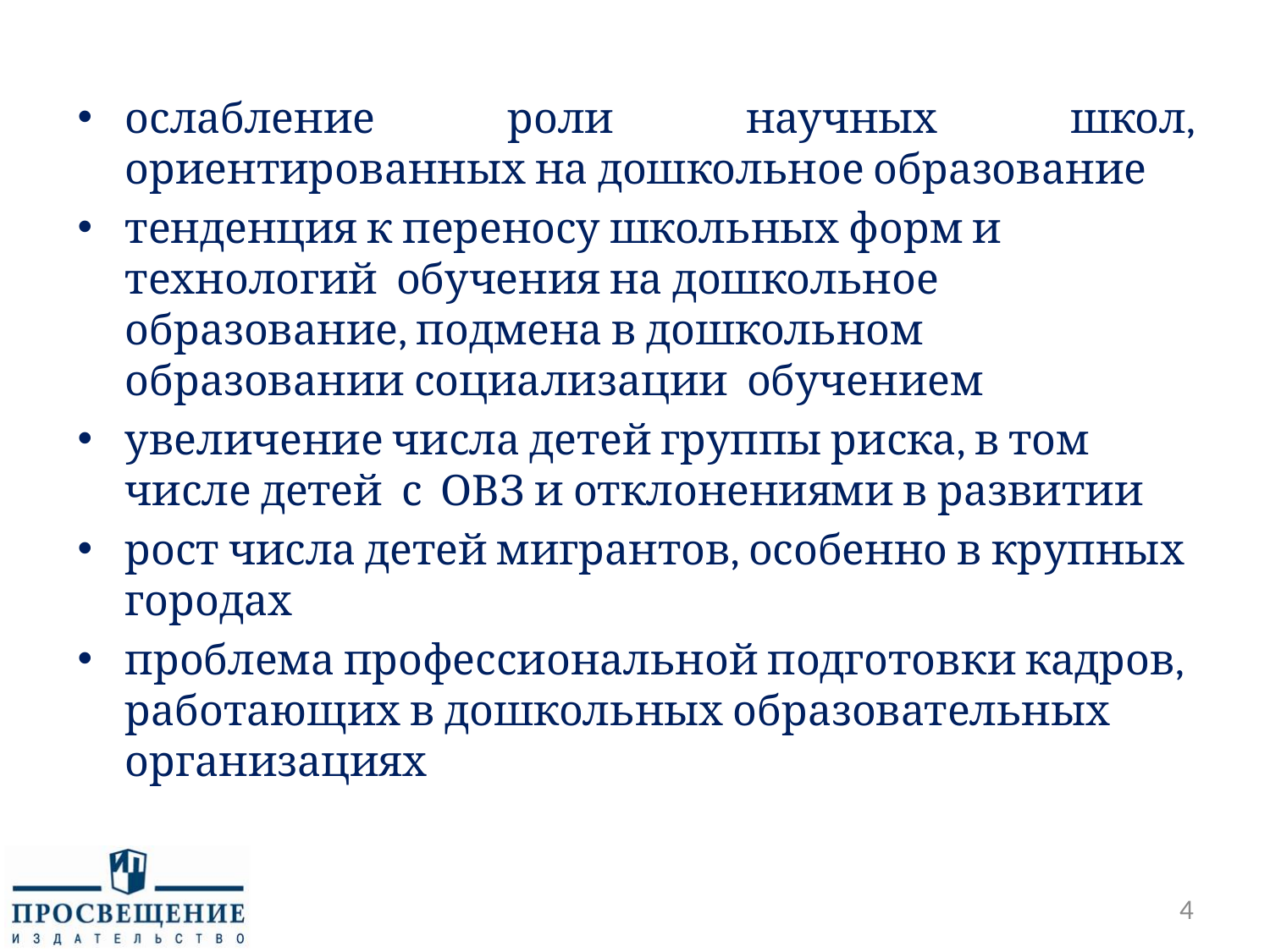

ослабление роли научных школ, ориентированных на дошкольное образование
тенденция к переносу школьных форм и технологий  обучения на дошкольное образование, подмена в дошкольном образовании социализации  обучением
увеличение числа детей группы риска, в том числе детей  с  ОВЗ и отклонениями в развитии
рост числа детей мигрантов, особенно в крупных городах
проблема профессиональной подготовки кадров, работающих в дошкольных образовательных организациях

4